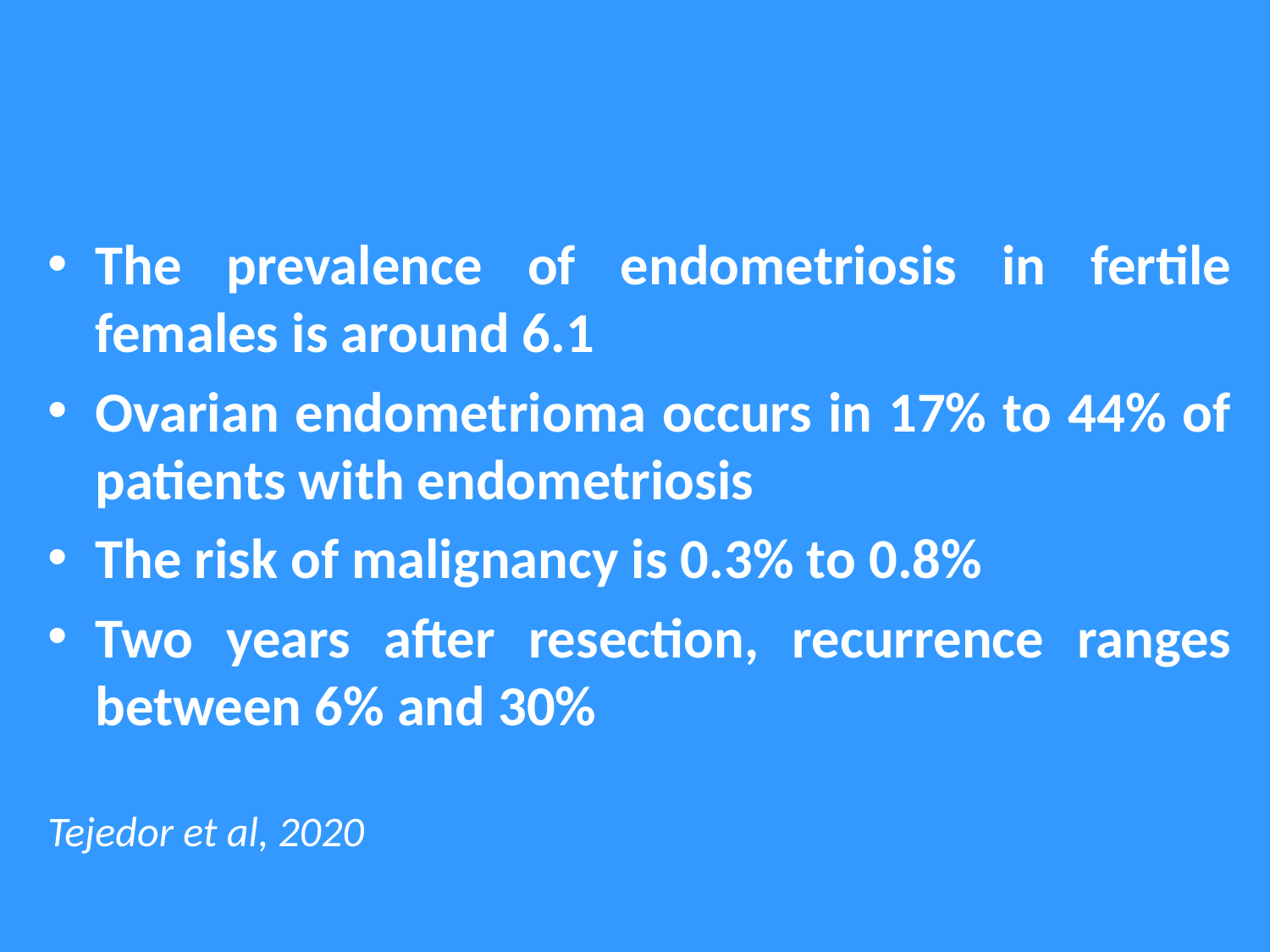

#
The prevalence of endometriosis in fertile females is around 6.1
Ovarian endometrioma occurs in 17% to 44% of patients with endometriosis
The risk of malignancy is 0.3% to 0.8%
Two years after resection, recurrence ranges between 6% and 30%

Tejedor et al, 2020